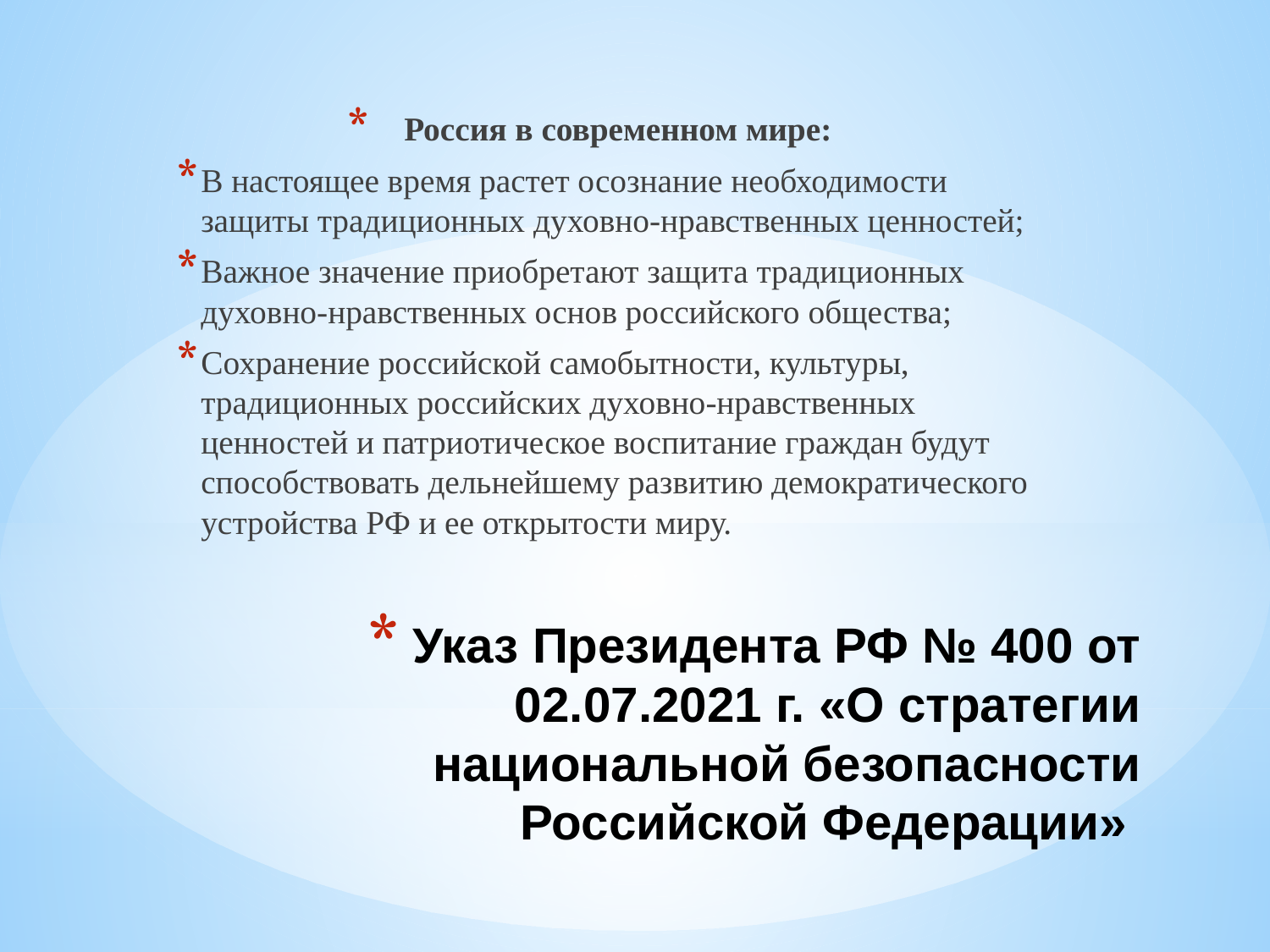

Россия в современном мире:
В настоящее время растет осознание необходимости защиты традиционных духовно-нравственных ценностей;
Важное значение приобретают защита традиционных духовно-нравственных основ российского общества;
Сохранение российской самобытности, культуры, традиционных российских духовно-нравственных ценностей и патриотическое воспитание граждан будут способствовать дельнейшему развитию демократического устройства РФ и ее открытости миру.

# Указ Президента РФ № 400 от 02.07.2021 г. «О стратегии национальной безопасности Российской Федерации»